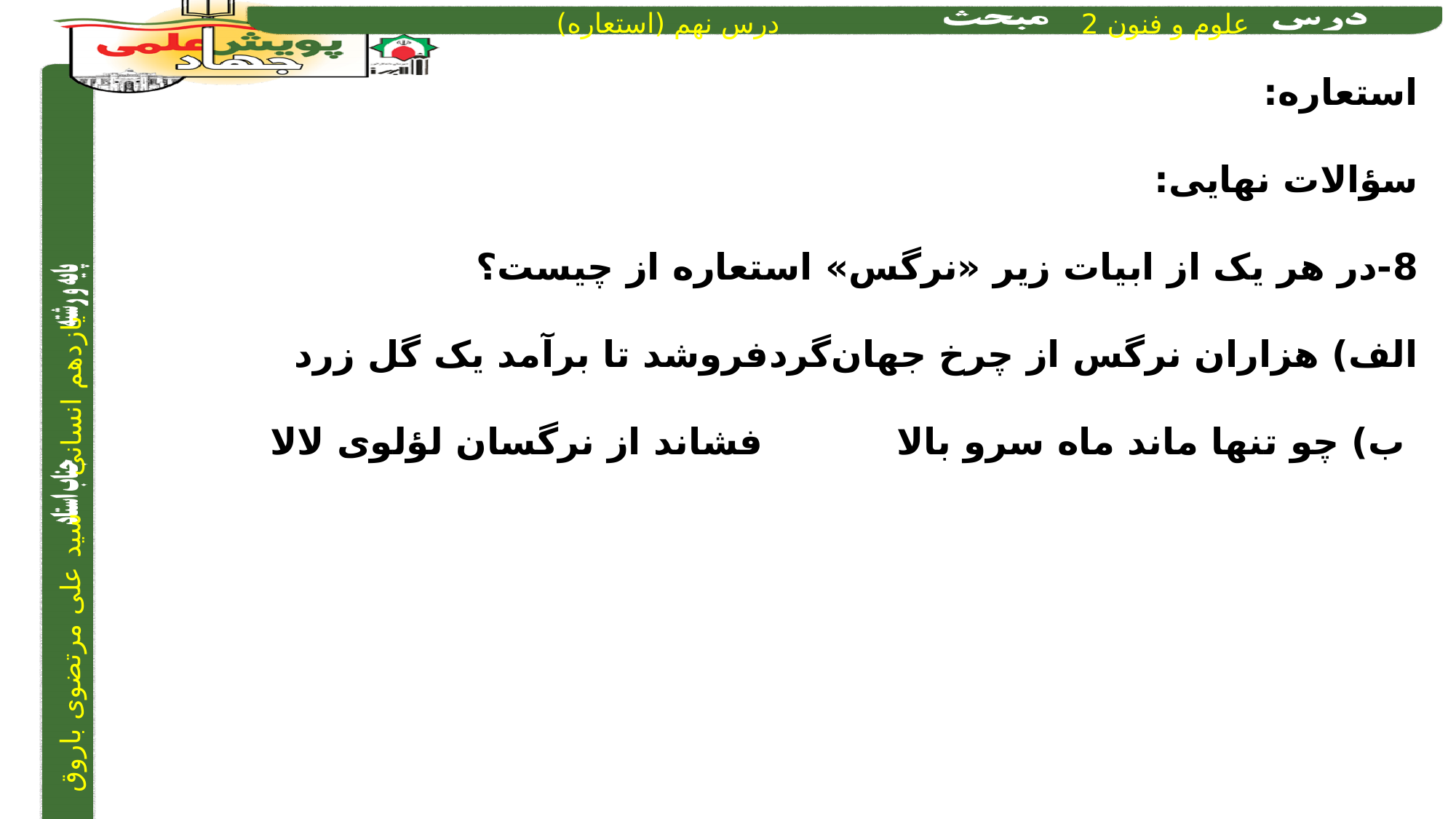

استعاره:
سؤالات نهایی:
8-در هر یک از ابیات زیر «نرگس» استعاره از چیست؟
الف) هزاران نرگس از چرخ جهان‌گرد	فروشد تا برآمد یک گل زرد
 ب) چو تنها ماند ماه سرو بالا   		فشاند از نرگسان لؤلوی لالا